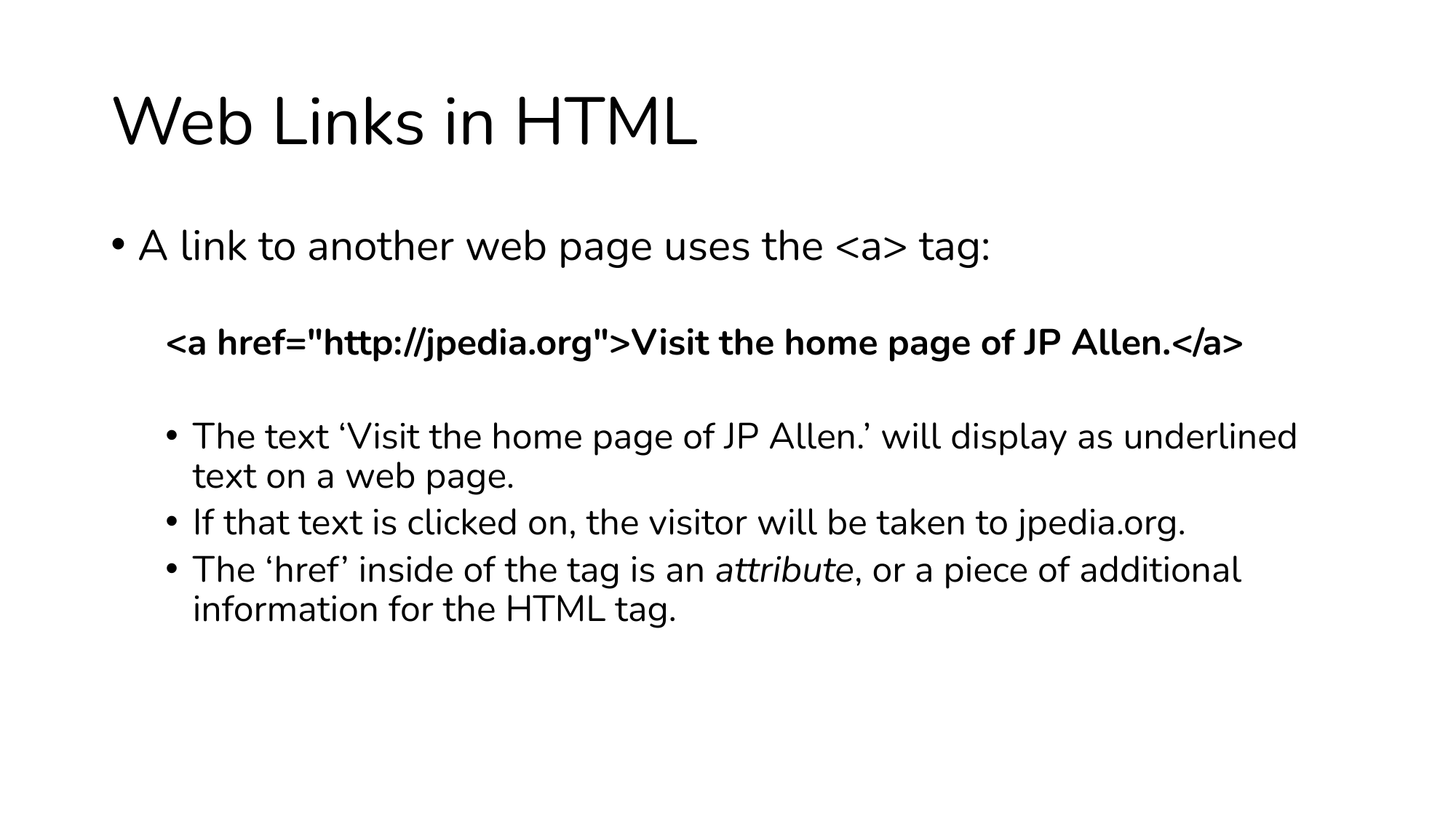

# Web Links in HTML
A link to another web page uses the <a> tag:

<a href="http://jpedia.org">Visit the home page of JP Allen.</a>

The text ‘Visit the home page of JP Allen.’ will display as underlined text on a web page.
If that text is clicked on, the visitor will be taken to jpedia.org.
The ‘href’ inside of the tag is an attribute, or a piece of additional information for the HTML tag.